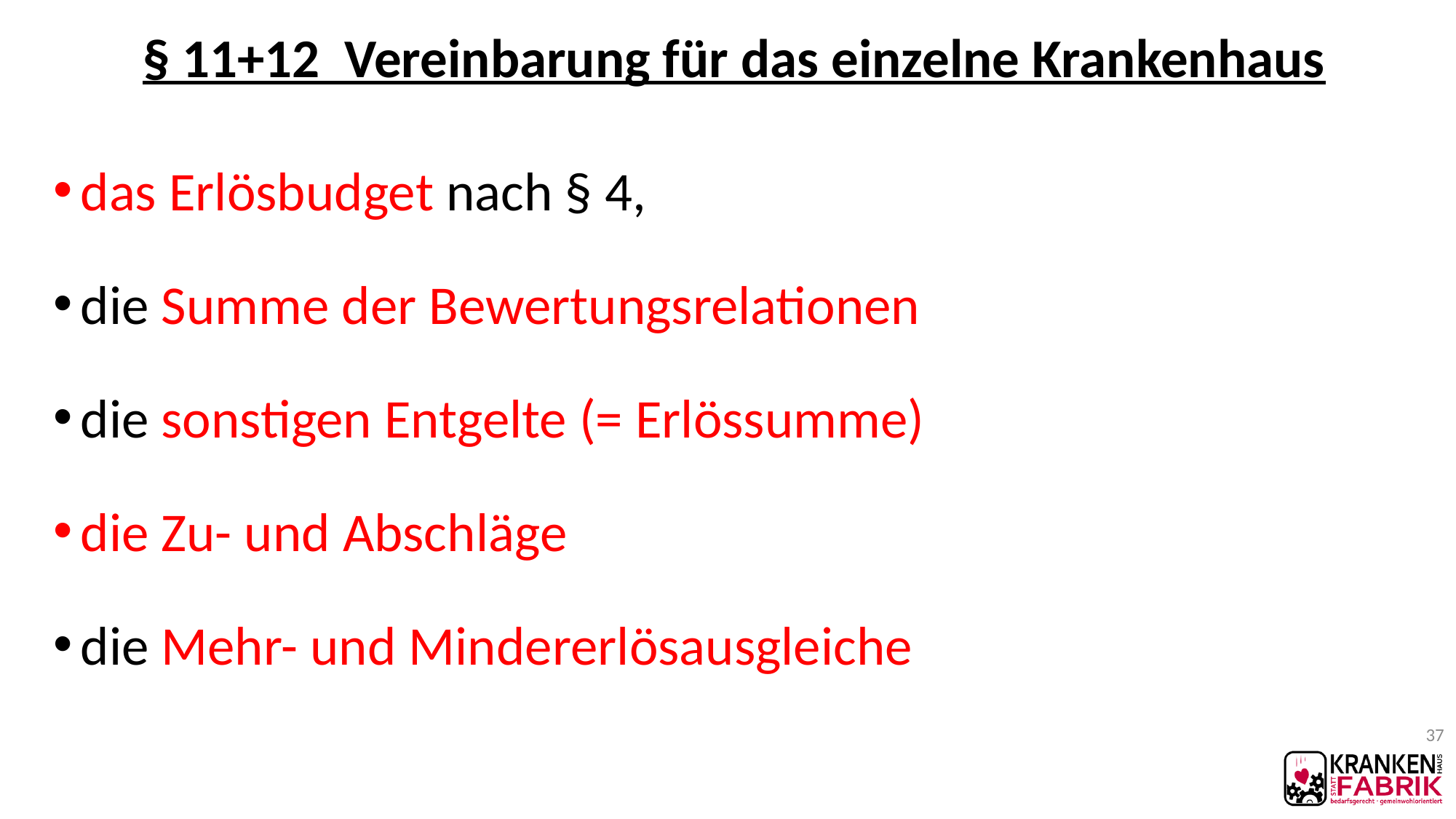

# § 11+12  Vereinbarung für das einzelne Krankenhaus
das Erlösbudget nach § 4,
die Summe der Bewertungsrelationen
die sonstigen Entgelte (= Erlössumme)
die Zu- und Abschläge
die Mehr- und Mindererlösausgleiche

37